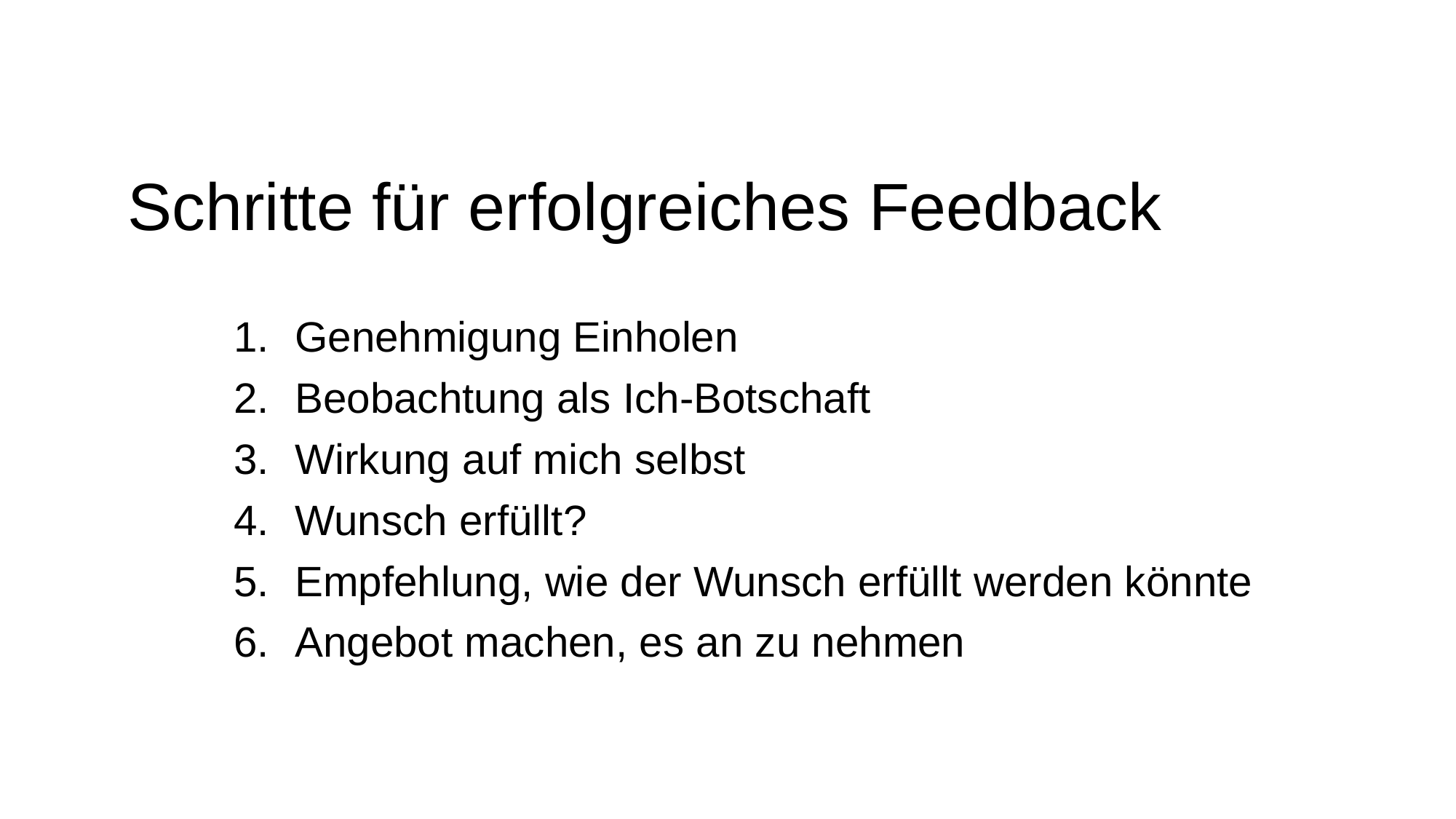

Schritte für erfolgreiches Feedback
Genehmigung Einholen
Beobachtung als Ich-Botschaft
Wirkung auf mich selbst
Wunsch erfüllt?
Empfehlung, wie der Wunsch erfüllt werden könnte
Angebot machen, es an zu nehmen